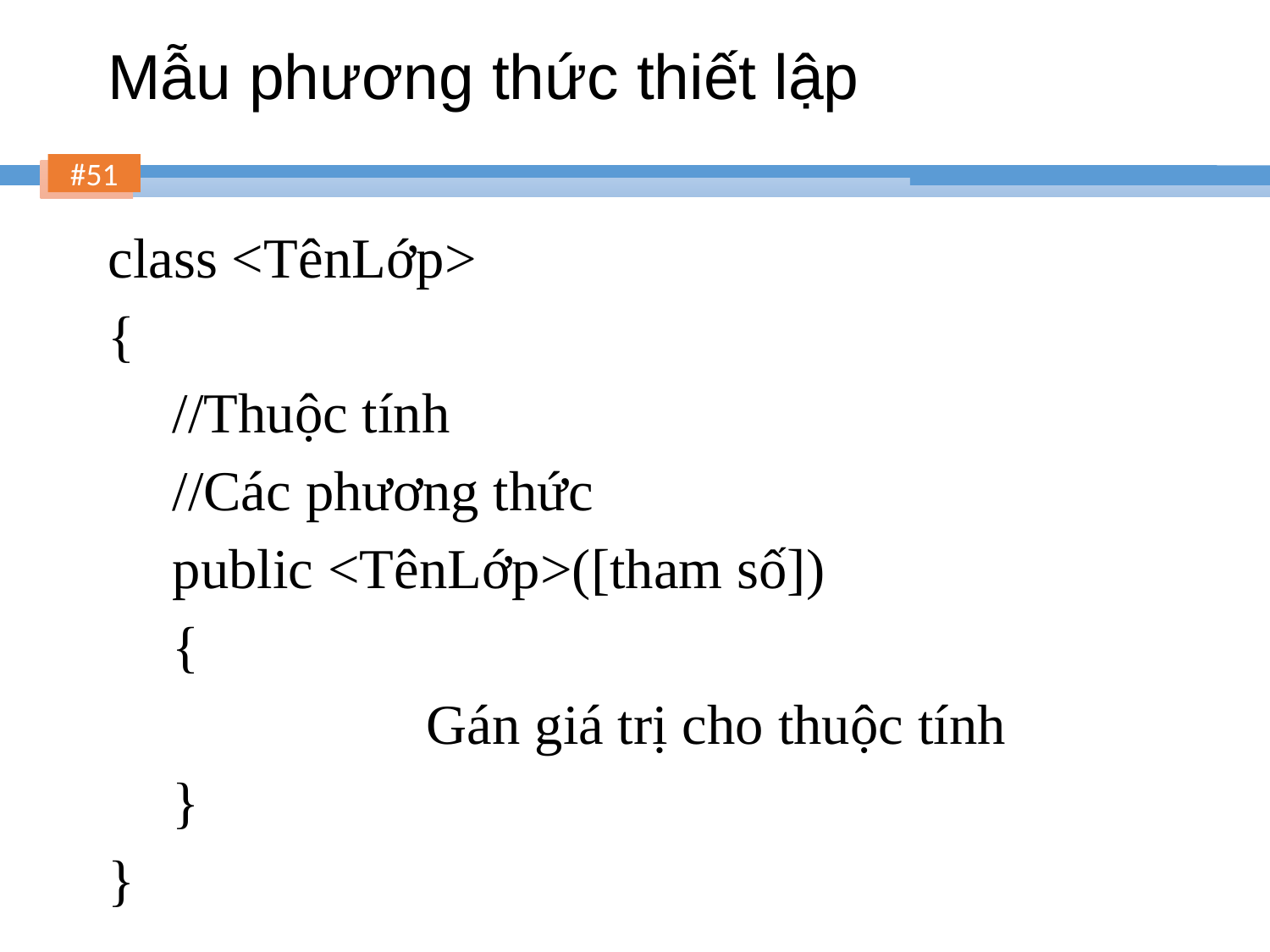

# Mẫu phương thức thiết lập
class <TênLớp>
{
	//Thuộc tính
	//Các phương thức
	public <TênLớp>([tham số])
	{
			Gán giá trị cho thuộc tính
	}
}
51